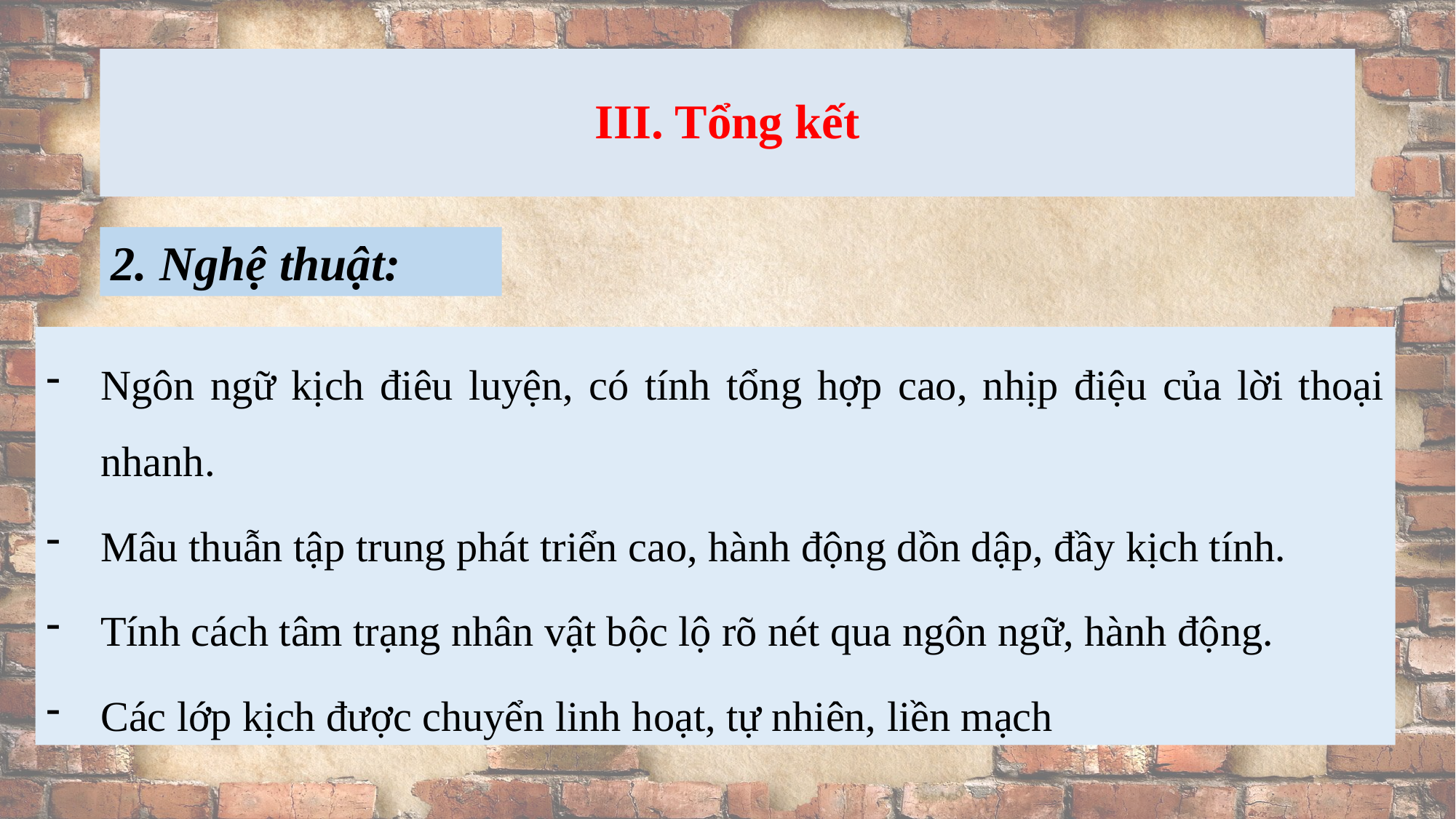

# III. Tổng kết

2. Nghệ thuật:
Ngôn ngữ kịch điêu luyện, có tính tổng hợp cao, nhịp điệu của lời thoại nhanh.
Mâu thuẫn tập trung phát triển cao, hành động dồn dập, đầy kịch tính.
Tính cách tâm trạng nhân vật bộc lộ rõ nét qua ngôn ngữ, hành động.
Các lớp kịch được chuyển linh hoạt, tự nhiên, liền mạch